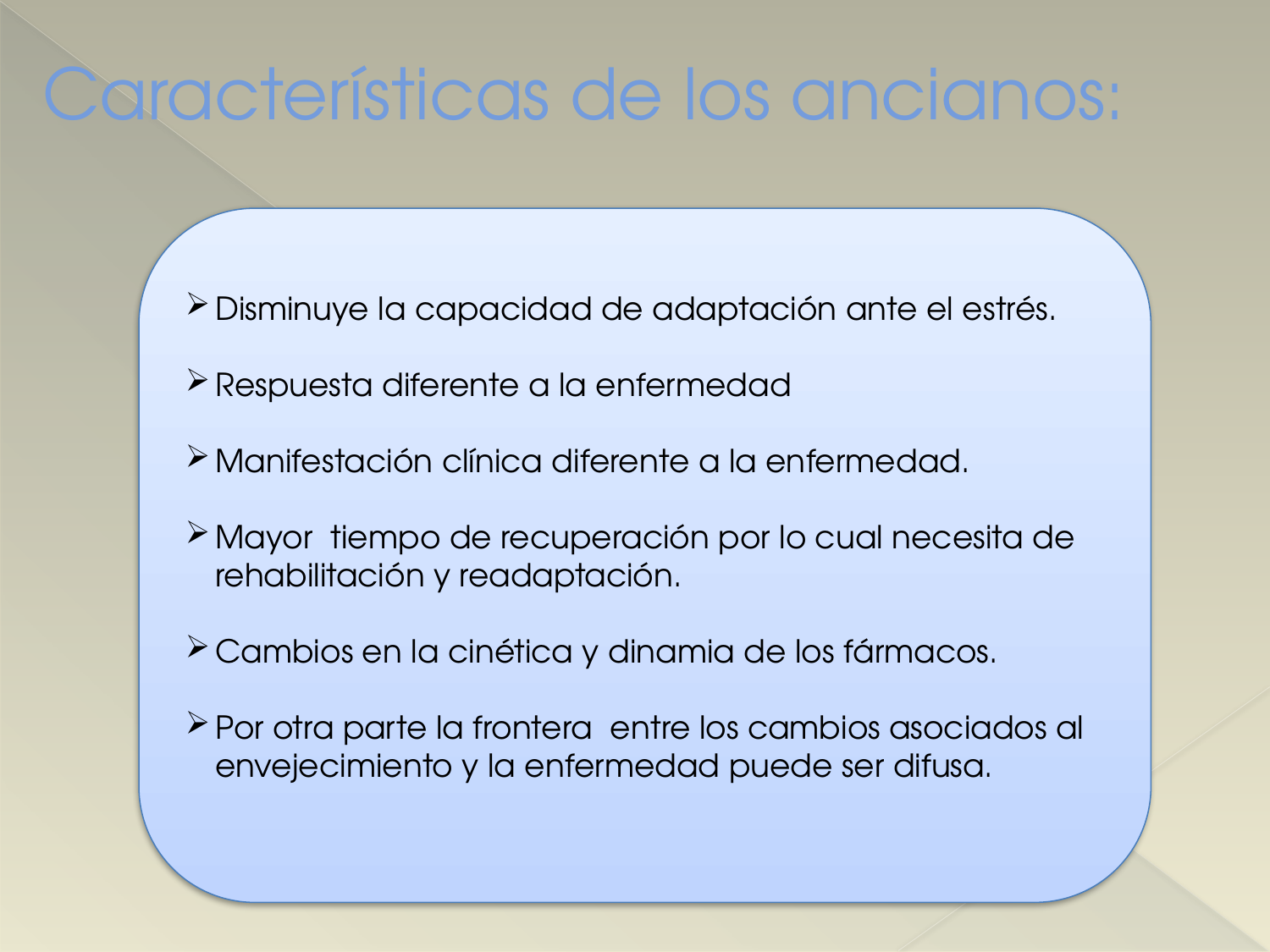

# Características de los ancianos:
Disminuye la capacidad de adaptación ante el estrés.

Respuesta diferente a la enfermedad

Manifestación clínica diferente a la enfermedad.

Mayor  tiempo de recuperación por lo cual necesita de rehabilitación y readaptación.

Cambios en la cinética y dinamia de los fármacos.

Por otra parte la frontera  entre los cambios asociados al envejecimiento y la enfermedad puede ser difusa.